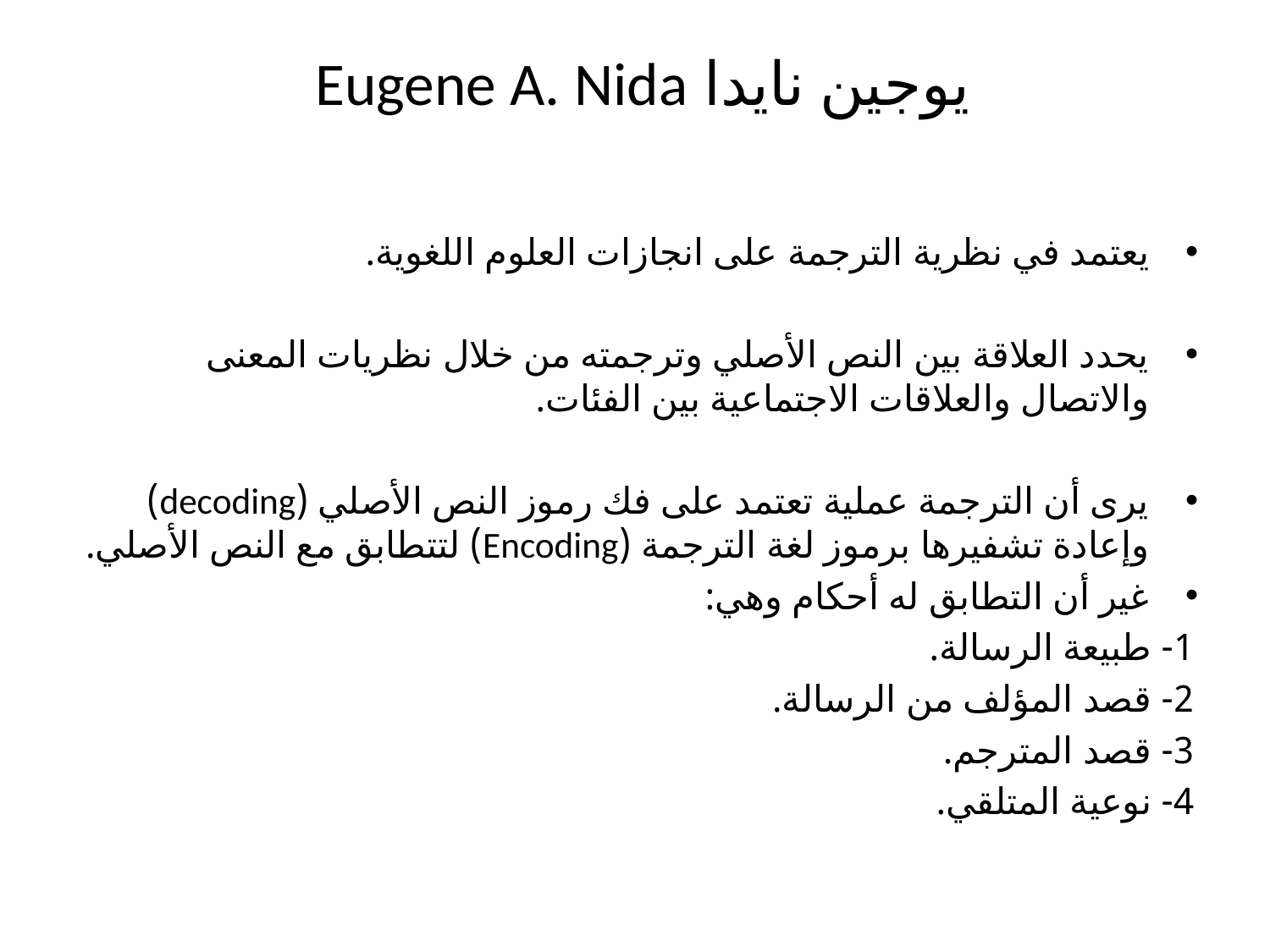

# يوجين نايدا Eugene A. Nida
يعتمد في نظرية الترجمة على انجازات العلوم اللغوية.

يحدد العلاقة بين النص الأصلي وترجمته من خلال نظريات المعنى والاتصال والعلاقات الاجتماعية بين الفئات.

يرى أن الترجمة عملية تعتمد على فك رموز النص الأصلي (decoding) وإعادة تشفيرها برموز لغة الترجمة (Encoding) لتتطابق مع النص الأصلي.
غير أن التطابق له أحكام وهي:
1- طبيعة الرسالة.
2- قصد المؤلف من الرسالة.
3- قصد المترجم.
4- نوعية المتلقي.